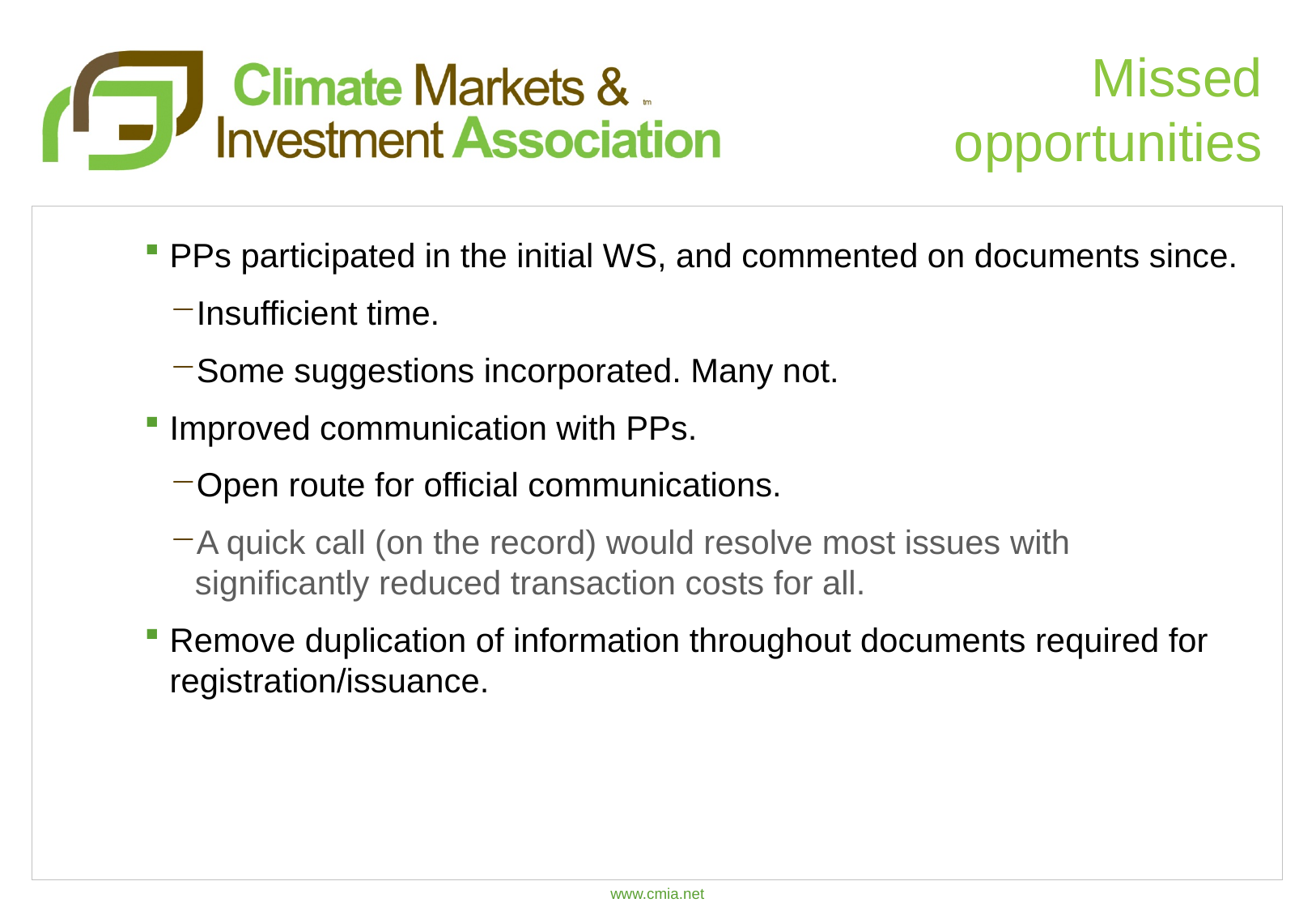

# Missed opportunities
PPs participated in the initial WS, and commented on documents since.
Insufficient time.
Some suggestions incorporated. Many not.
Improved communication with PPs.
Open route for official communications.
A quick call (on the record) would resolve most issues with significantly reduced transaction costs for all.
Remove duplication of information throughout documents required for registration/issuance.